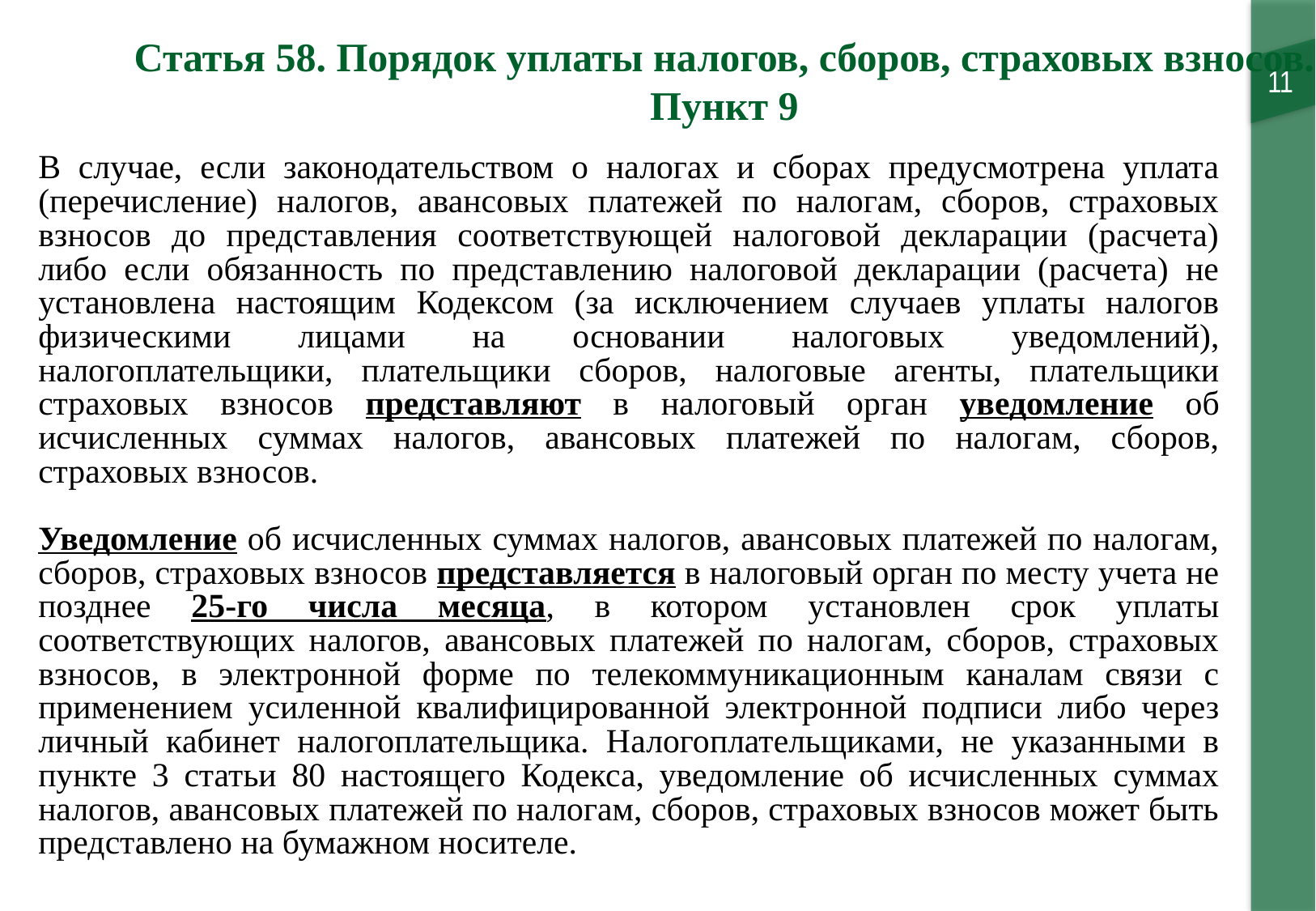

Статья 58. Порядок уплаты налогов, сборов, страховых взносов.
Пункт 9
11
В случае, если законодательством о налогах и сборах предусмотрена уплата (перечисление) налогов, авансовых платежей по налогам, сборов, страховых взносов до представления соответствующей налоговой декларации (расчета) либо если обязанность по представлению налоговой декларации (расчета) не установлена настоящим Кодексом (за исключением случаев уплаты налогов физическими лицами на основании налоговых уведомлений), налогоплательщики, плательщики сборов, налоговые агенты, плательщики страховых взносов представляют в налоговый орган уведомление об исчисленных суммах налогов, авансовых платежей по налогам, сборов, страховых взносов.

Уведомление об исчисленных суммах налогов, авансовых платежей по налогам, сборов, страховых взносов представляется в налоговый орган по месту учета не позднее 25-го числа месяца, в котором установлен срок уплаты соответствующих налогов, авансовых платежей по налогам, сборов, страховых взносов, в электронной форме по телекоммуникационным каналам связи с применением усиленной квалифицированной электронной подписи либо через личный кабинет налогоплательщика. Налогоплательщиками, не указанными в пункте 3 статьи 80 настоящего Кодекса, уведомление об исчисленных суммах налогов, авансовых платежей по налогам, сборов, страховых взносов может быть представлено на бумажном носителе.